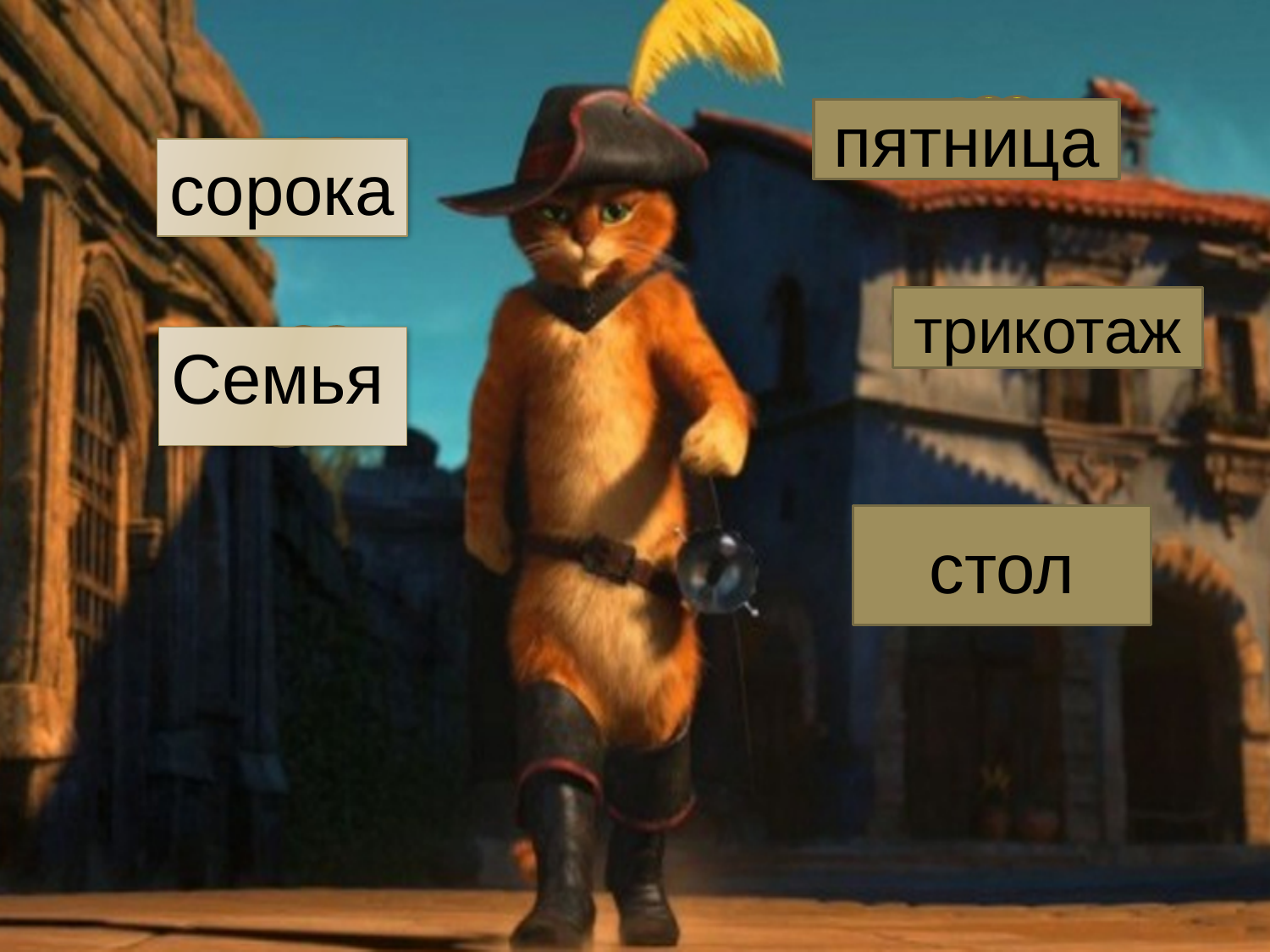

пятница
5

40

сорока
3
трикотаж

Семья

7
стол
100